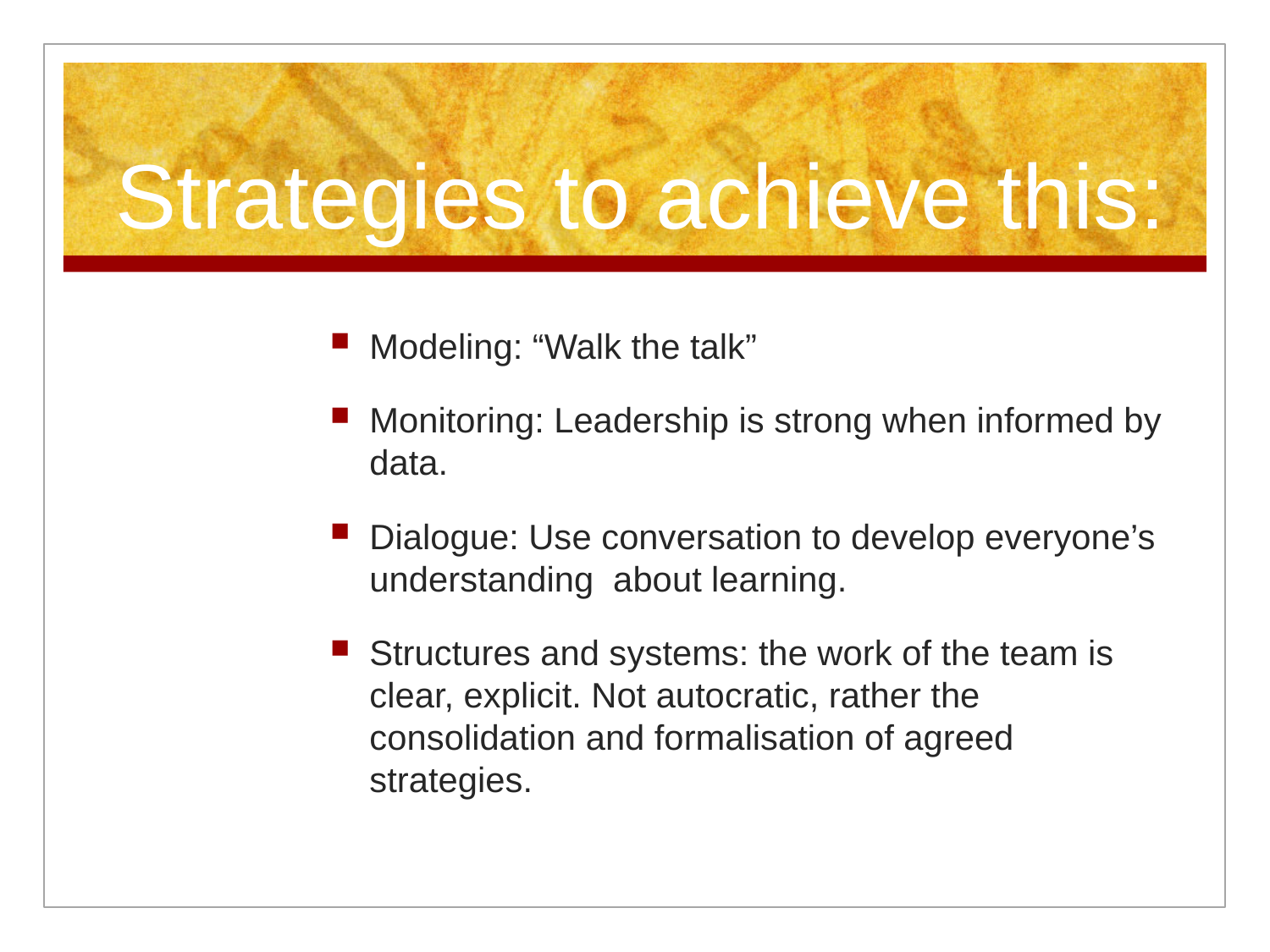

# Strategies to achieve this:
Modeling: “Walk the talk”
Monitoring: Leadership is strong when informed by data.
Dialogue: Use conversation to develop everyone’s understanding  about learning.
Structures and systems: the work of the team is clear, explicit. Not autocratic, rather the consolidation and formalisation of agreed strategies.